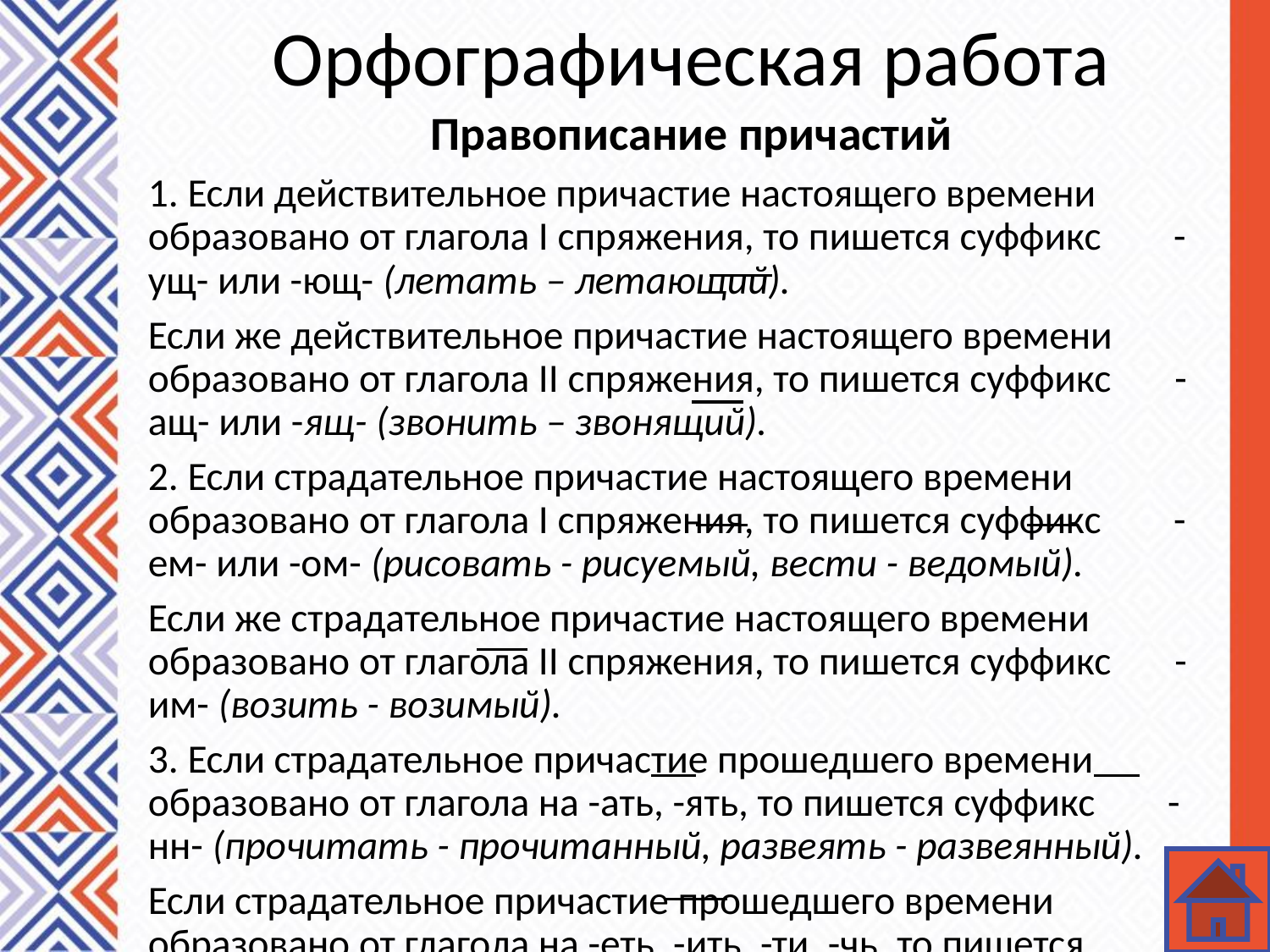

Орфографическая работа
Правописание причастий
1. Если действительное причастие настоящего времени образовано от глагола I спряжения, то пишется суффикс        -ущ- или -ющ- (летать – летающий).
Если же действительное причастие настоящего времени образовано от глагола II спряжения, то пишется суффикс       -ащ- или -ящ- (звонить – звонящий).
2. Если страдательное причастие настоящего времени образовано от глагола I спряжения, то пишется суффикс        -ем- или -ом- (рисовать - рисуемый, вести - ведомый).
Если же страдательное причастие настоящего времени образовано от глагола II спряжения, то пишется суффикс       -им- (возить - возимый).
3. Если страдательное причастие прошедшего времени образовано от глагола на -ать, -ять, то пишется суффикс        -нн- (прочитать - прочитанный, развеять - развеянный).
Если страдательное причастие прошедшего времени образовано от глагола на -еть, -ить, -ти, -чь, то пишется суффикс -енн- (спасти - спасенный).